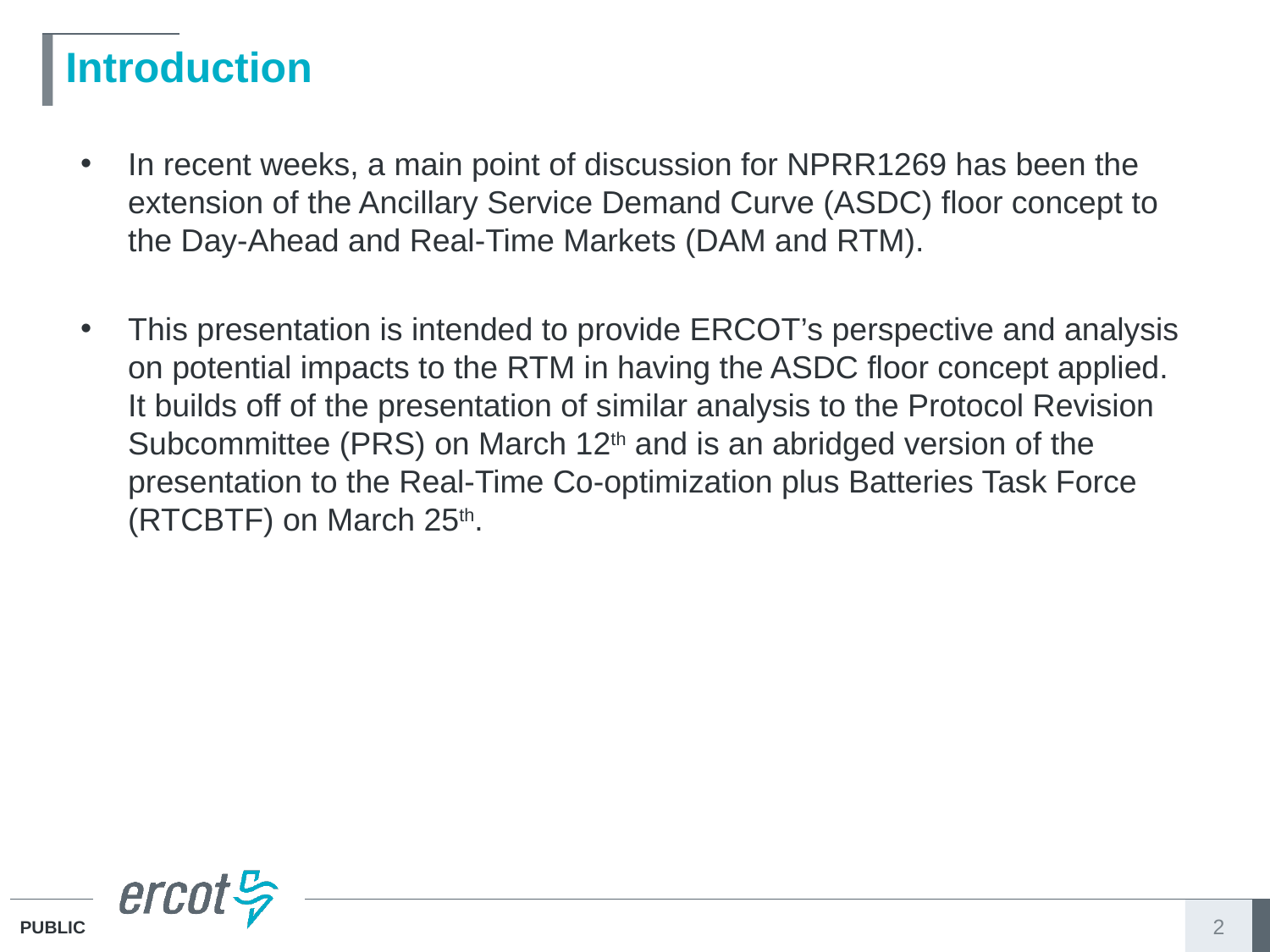

# Introduction
In recent weeks, a main point of discussion for NPRR1269 has been the extension of the Ancillary Service Demand Curve (ASDC) floor concept to the Day-Ahead and Real-Time Markets (DAM and RTM).

This presentation is intended to provide ERCOT’s perspective and analysis on potential impacts to the RTM in having the ASDC floor concept applied.  It builds off of the presentation of similar analysis to the Protocol Revision Subcommittee (PRS) on March 12th and is an abridged version of the presentation to the Real-Time Co-optimization plus Batteries Task Force (RTCBTF) on March 25th.
2